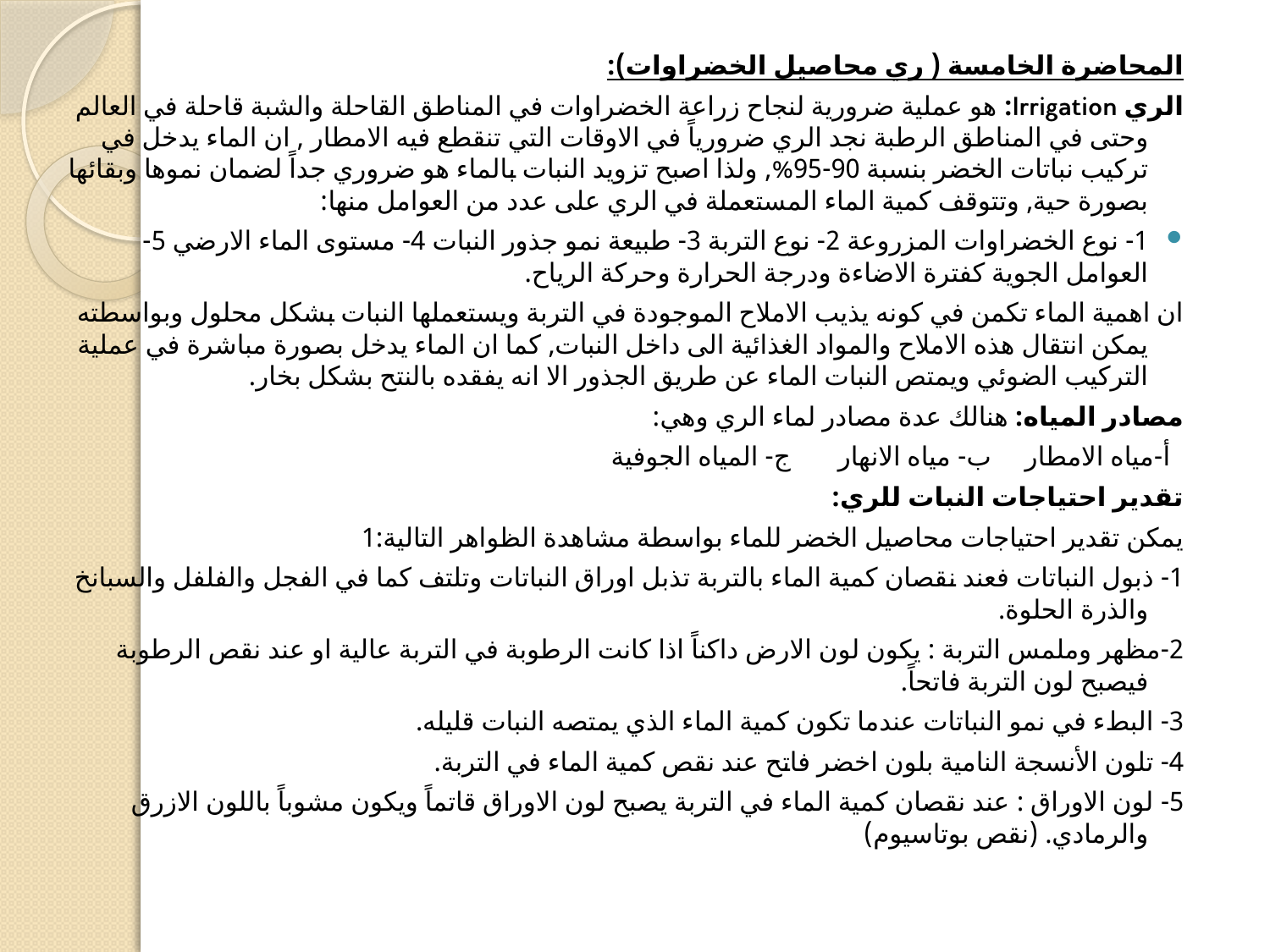

#
المحاضرة الخامسة ( ري محاصيل الخضراوات):
الري Irrigation: هو عملية ضرورية لنجاح زراعة الخضراوات في المناطق القاحلة والشبة قاحلة في العالم وحتى في المناطق الرطبة نجد الري ضرورياً في الاوقات التي تنقطع فيه الامطار , ان الماء يدخل في تركيب نباتات الخضر بنسبة 90-95%, ولذا اصبح تزويد النبات بالماء هو ضروري جداً لضمان نموها وبقائها بصورة حية, وتتوقف كمية الماء المستعملة في الري على عدد من العوامل منها:
1- نوع الخضراوات المزروعة 2- نوع التربة 3- طبيعة نمو جذور النبات 4- مستوى الماء الارضي 5- العوامل الجوية كفترة الاضاءة ودرجة الحرارة وحركة الرياح.
ان اهمية الماء تكمن في كونه يذيب الاملاح الموجودة في التربة ويستعملها النبات بشكل محلول وبواسطته يمكن انتقال هذه الاملاح والمواد الغذائية الى داخل النبات, كما ان الماء يدخل بصورة مباشرة في عملية التركيب الضوئي ويمتص النبات الماء عن طريق الجذور الا انه يفقده بالنتح بشكل بخار.
مصادر المياه: هنالك عدة مصادر لماء الري وهي:
  أ-مياه الامطار     ب- مياه الانهار       ج- المياه الجوفية
تقدير احتياجات النبات للري:
يمكن تقدير احتياجات محاصيل الخضر للماء بواسطة مشاهدة الظواهر التالية:1
1- ذبول النباتات فعند نقصان كمية الماء بالتربة تذبل اوراق النباتات وتلتف كما في الفجل والفلفل والسبانخ والذرة الحلوة.
2-مظهر وملمس التربة : يكون لون الارض داكناً اذا كانت الرطوبة في التربة عالية او عند نقص الرطوبة فيصبح لون التربة فاتحاً.
3- البطء في نمو النباتات عندما تكون كمية الماء الذي يمتصه النبات قليله.
4- تلون الأنسجة النامية بلون اخضر فاتح عند نقص كمية الماء في التربة.
5- لون الاوراق : عند نقصان كمية الماء في التربة يصبح لون الاوراق قاتماً ويكون مشوباً باللون الازرق والرمادي. (نقص بوتاسيوم)